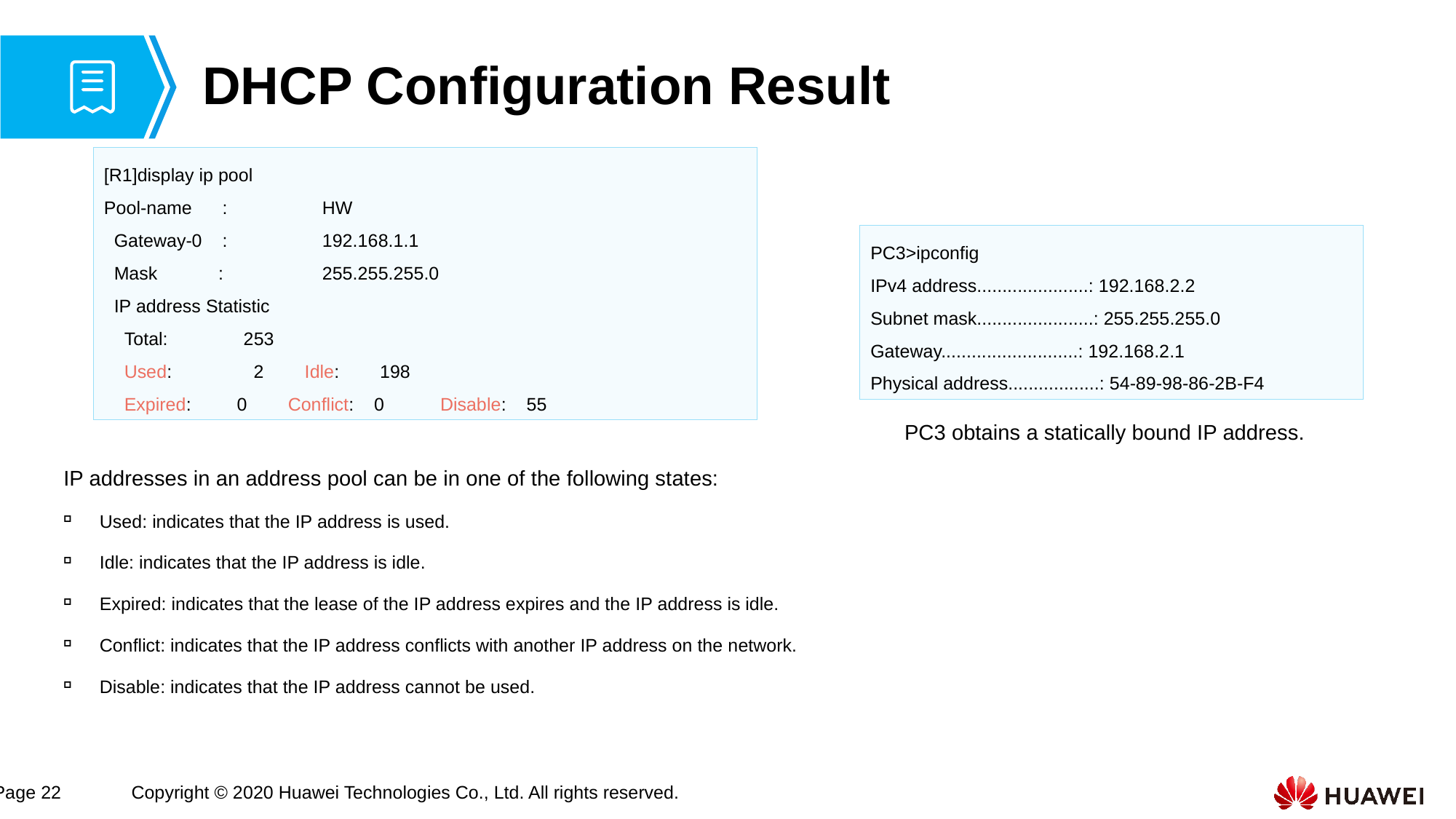

# DHCP Configuration Result
[R1]display ip pool
Pool-name      : 	HW
  Gateway-0    : 	192.168.1.1
  Mask            : 	255.255.255.0
  IP address Statistic
    Total:	      253
    Used:	        2        Idle:        198
    Expired:         0        Conflict:    0           Disable:    55
PC3>ipconfig
IPv4 address......................: 192.168.2.2
Subnet mask.......................: 255.255.255.0
Gateway...........................: 192.168.2.1
Physical address..................: 54-89-98-86-2B-F4
PC3 obtains a statically bound IP address.
IP addresses in an address pool can be in one of the following states:
Used: indicates that the IP address is used.
Idle: indicates that the IP address is idle.
Expired: indicates that the lease of the IP address expires and the IP address is idle.
Conflict: indicates that the IP address conflicts with another IP address on the network.
Disable: indicates that the IP address cannot be used.